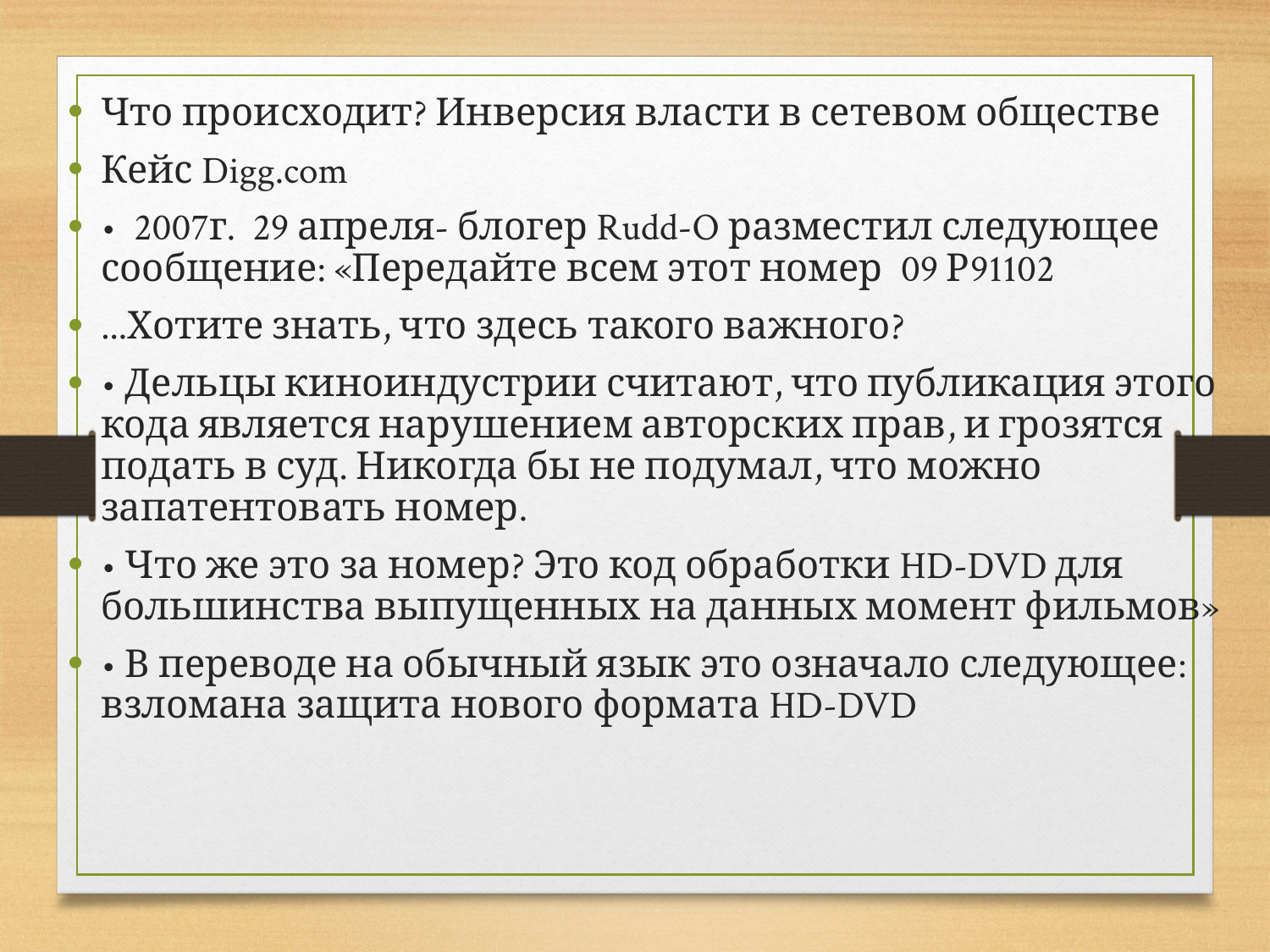

Что происходит? Инверсия власти в сетевом обществе
Кейс Digg.com
•  2007г.  29 апреля- блогер Rudd-O разместил следующее сообщение: «Передайте всем этот номер  09 Р91102
...Хотите знать, что здесь такого важного?
• Дельцы киноиндустрии считают, что публикация этого кода является нарушением авторских прав, и грозятся подать в суд. Никогда бы не подумал, что можно запатентовать номер.
• Что же это за номер? Это код обработки HD-DVD для большинства выпущенных на данных момент фильмов»
• В переводе на обычный язык это означало следующее: взломана защита нового формата HD-DVD